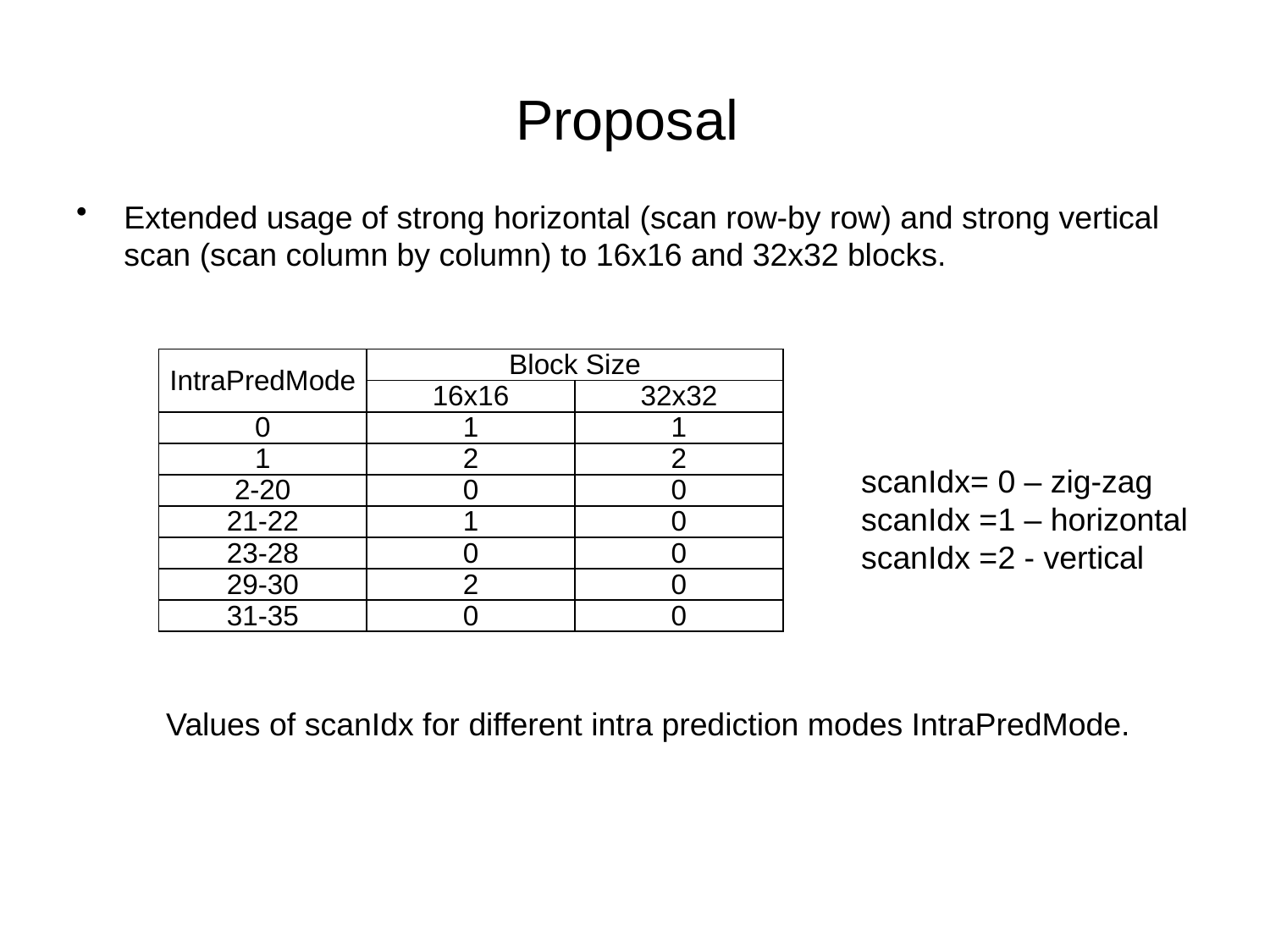

# Proposal
Extended usage of strong horizontal (scan row-by row) and strong vertical scan (scan column by column) to 16x16 and 32x32 blocks.

| IntraPredMode | Block Size |  |
| --- | --- | --- |
|  | 16x16 | 32x32 |
| 0 | 1 | 1 |
| 1 | 2 | 2 |
| 2-20 | 0 | 0 |
| 21-22 | 1 | 0 |
| 23-28 | 0 | 0 |
| 29-30 | 2 | 0 |
| 31-35 | 0 | 0 |
scanIdx= 0 – zig-zag
scanIdx =1 – horizontal
scanIdx =2 - vertical
Values of scanIdx for different intra prediction modes IntraPredMode.